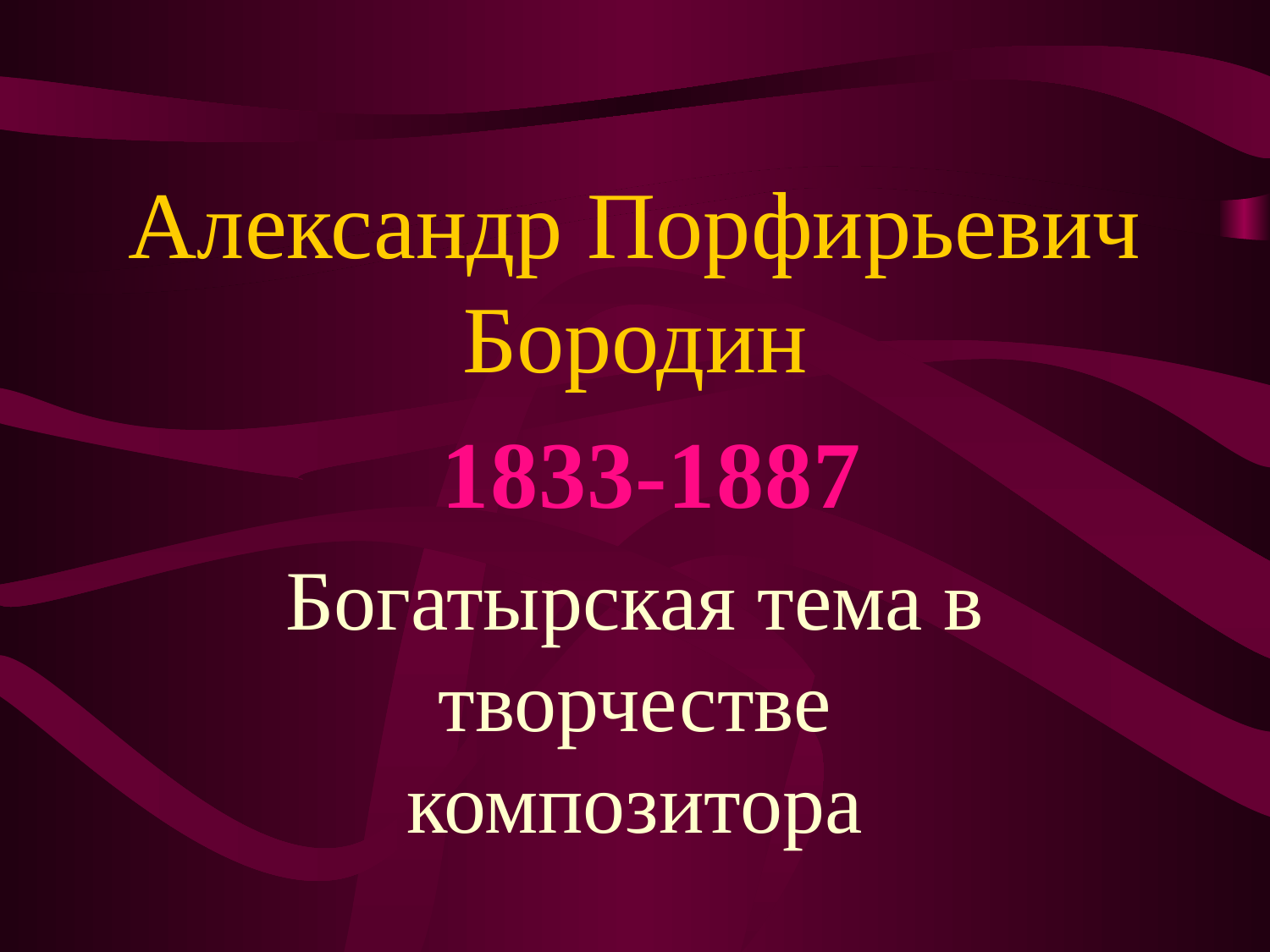

# Александр Порфирьевич Бородин
1833-1887
Богатырская тема в творчестве композитора